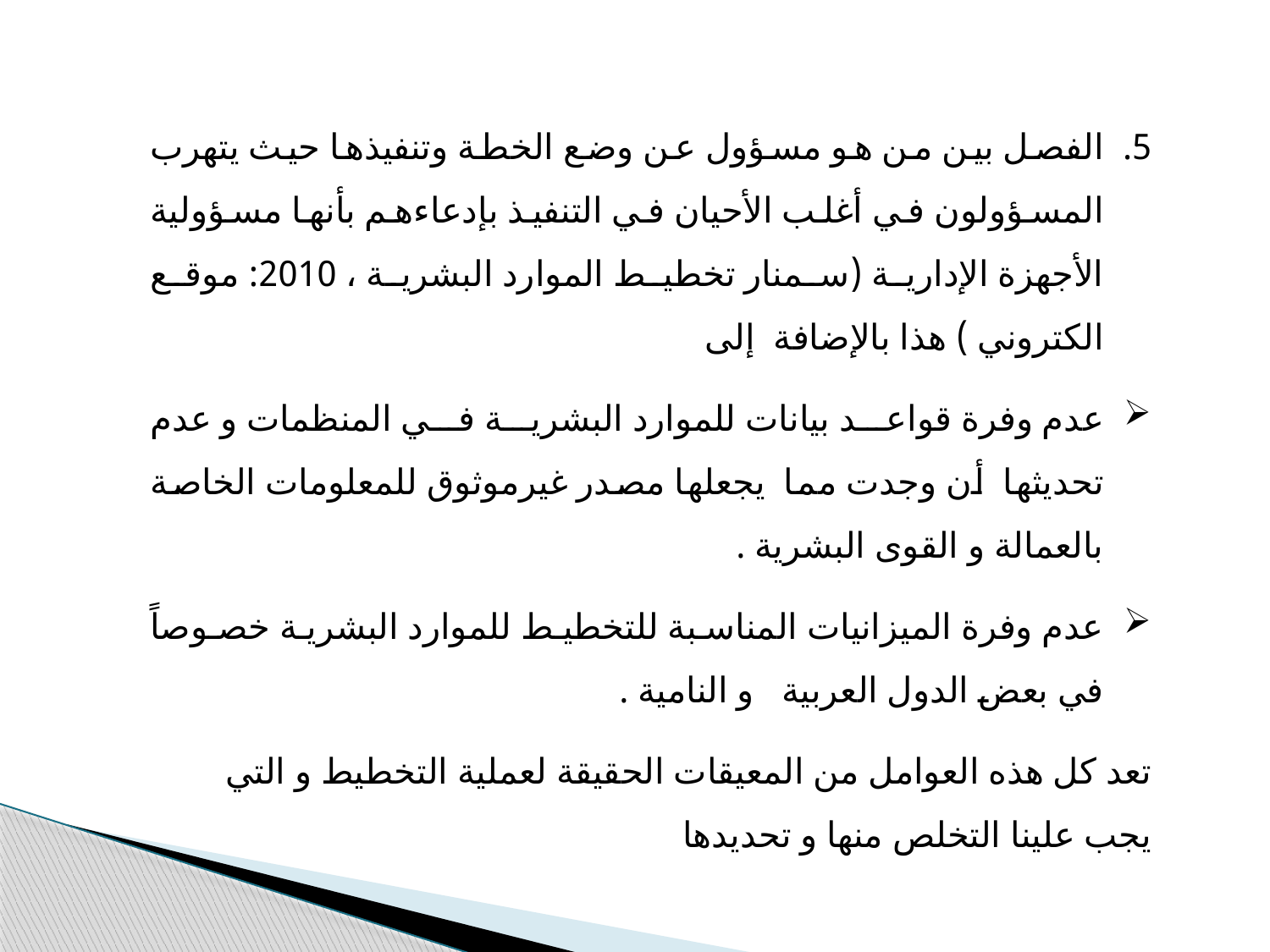

الفصل بين من هو مسؤول عن وضع الخطة وتنفيذها حيث يتهرب المسؤولون في أغلب الأحيان في التنفيذ بإدعاءهم بأنها مسؤولية الأجهزة الإدارية (سمنار تخطيط الموارد البشرية ، 2010: موقع الكتروني ) هذا بالإضافة  إلى
عدم وفرة قواعد بيانات للموارد البشرية في المنظمات و عدم تحديثها  أن وجدت مما  يجعلها مصدر غيرموثوق للمعلومات الخاصة بالعمالة و القوى البشرية .
عدم وفرة الميزانيات المناسبة للتخطيط للموارد البشرية خصوصاً في بعض الدول العربية   و النامية .
تعد كل هذه العوامل من المعيقات الحقيقة لعملية التخطيط و التي يجب علينا التخلص منها و تحديدها